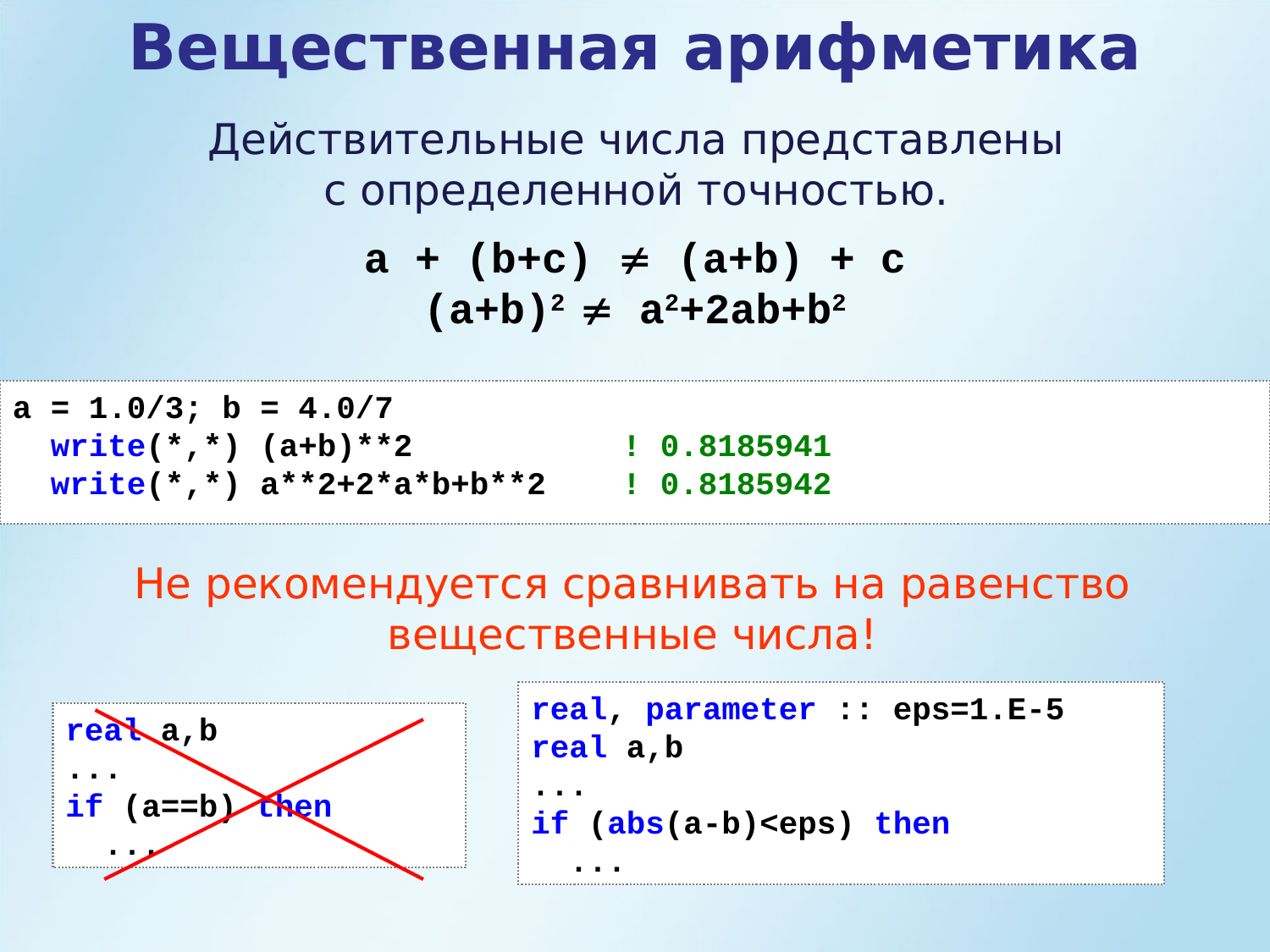

Вещественная арифметика
Действительные числа представлены
с определенной точностью.
a + (b+c) ≠ (a+b) + c
(a+b)2 ≠ a2+2ab+b2
a = 1.0/3; b = 4.0/7
  write(*,*) (a+b)**2           ! 0.8185941
  write(*,*) a**2+2*a*b+b**2    ! 0.8185942
Не рекомендуется сравнивать на равенство вещественные числа!
real, parameter :: eps=1.E-5
real a,b
...
if (abs(a-b)<eps) then
  ...
real a,b
...
if (a==b) then
  ...